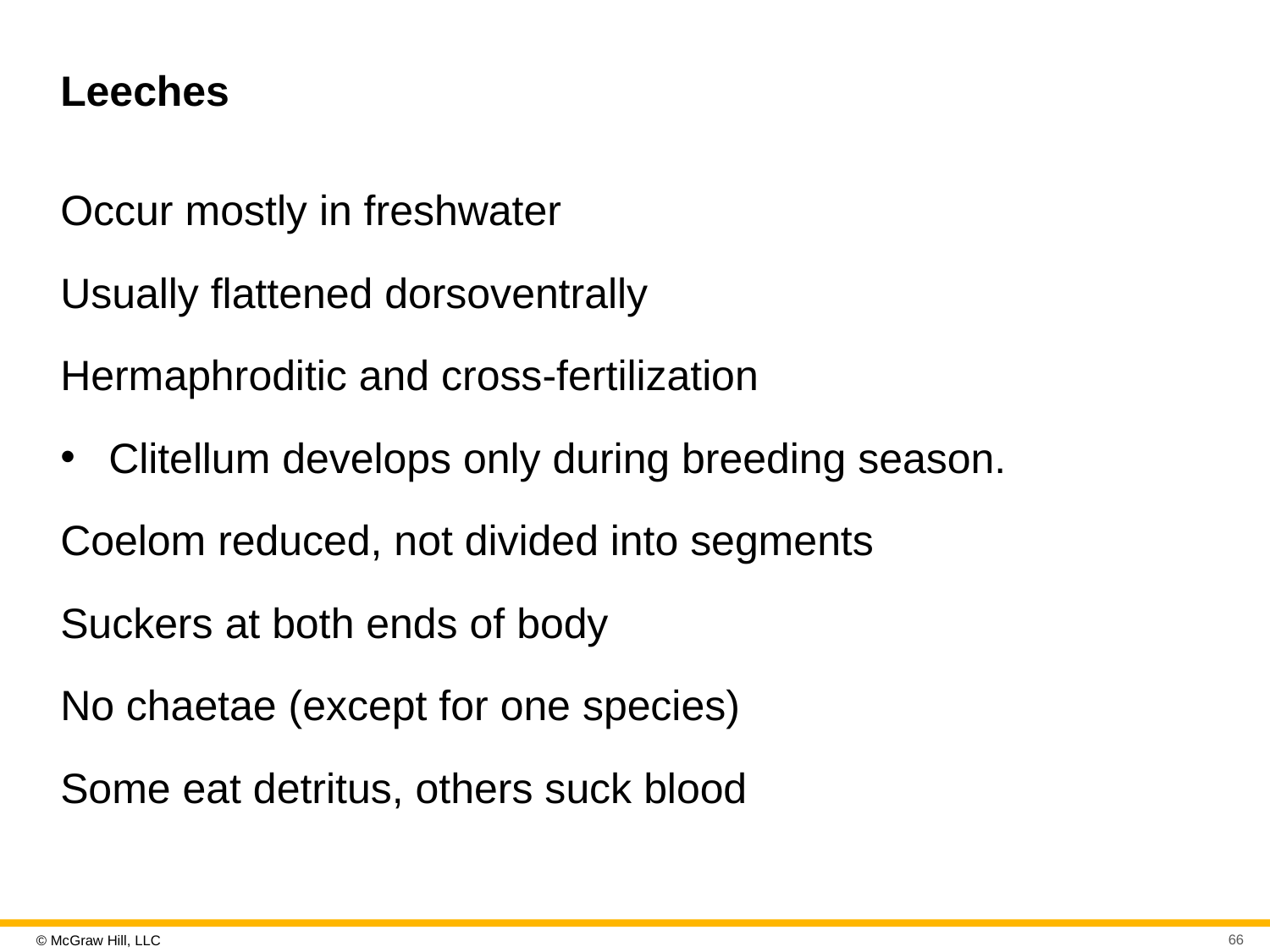

# Leeches
Occur mostly in freshwater
Usually flattened dorsoventrally
Hermaphroditic and cross-fertilization
Clitellum develops only during breeding season.
Coelom reduced, not divided into segments
Suckers at both ends of body
No chaetae (except for one species)
Some eat detritus, others suck blood
66